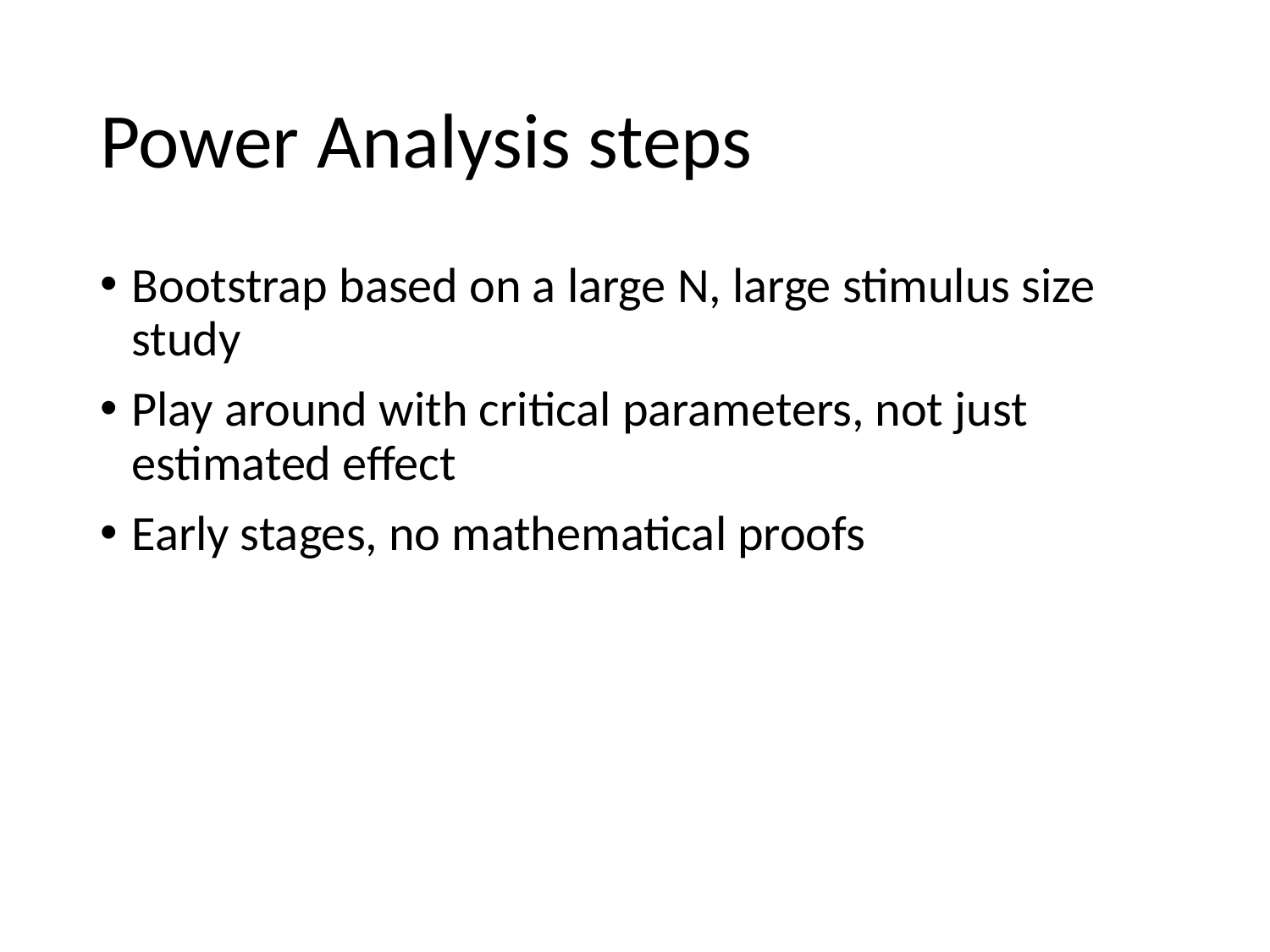

# Power Analysis steps
Bootstrap based on a large N, large stimulus size study
Play around with critical parameters, not just estimated effect
Early stages, no mathematical proofs